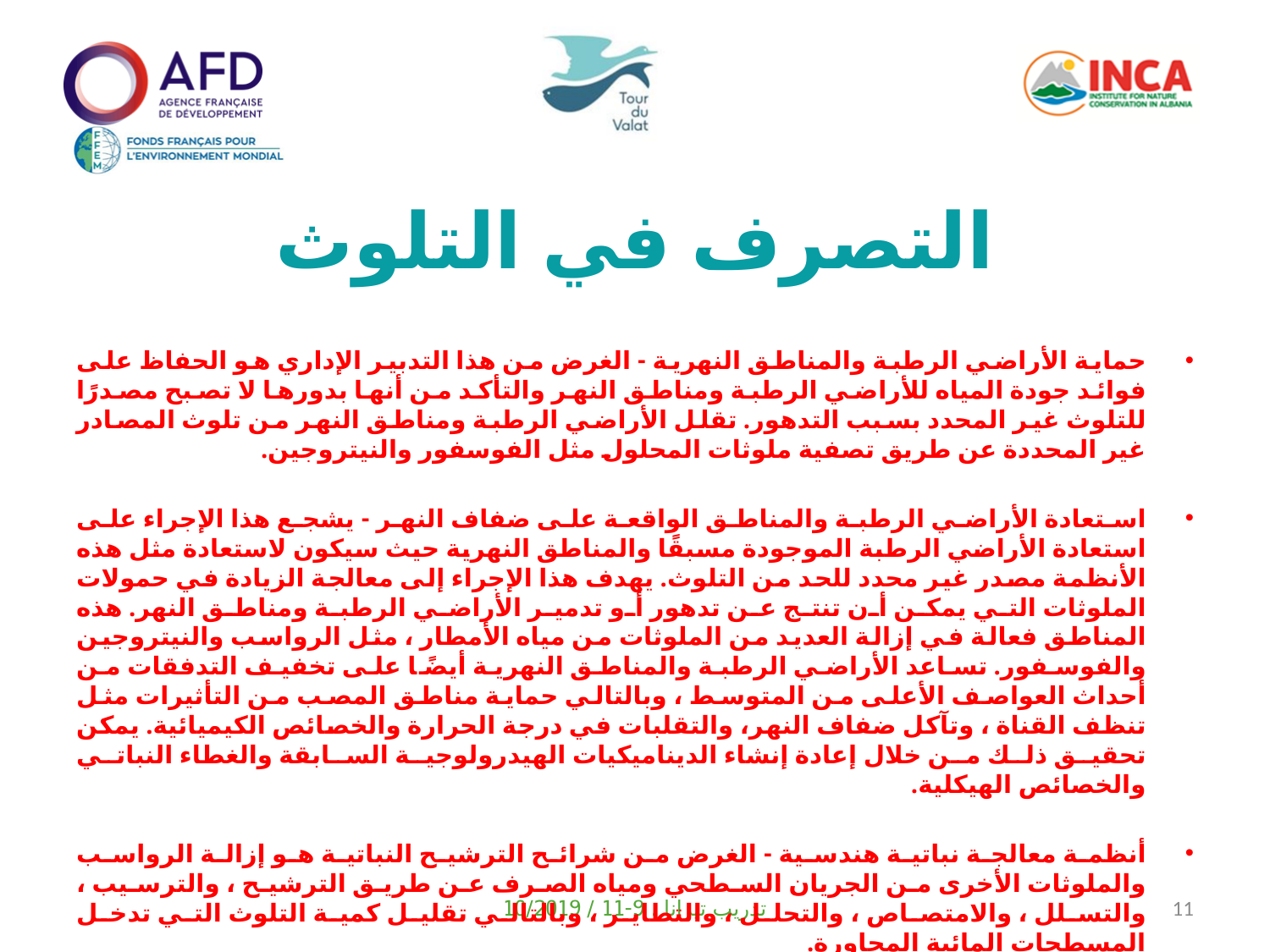

# التصرف في التلوث
حماية الأراضي الرطبة والمناطق النهرية - الغرض من هذا التدبير الإداري هو الحفاظ على فوائد جودة المياه للأراضي الرطبة ومناطق النهر والتأكد من أنها بدورها لا تصبح مصدرًا للتلوث غير المحدد بسبب التدهور. تقلل الأراضي الرطبة ومناطق النهر من تلوث المصادر غير المحددة عن طريق تصفية ملوثات المحلول مثل الفوسفور والنيتروجين.

استعادة الأراضي الرطبة والمناطق الواقعة على ضفاف النهر - يشجع هذا الإجراء على استعادة الأراضي الرطبة الموجودة مسبقًا والمناطق النهرية حيث سيكون لاستعادة مثل هذه الأنظمة مصدر غير محدد للحد من التلوث. يهدف هذا الإجراء إلى معالجة الزيادة في حمولات الملوثات التي يمكن أن تنتج عن تدهور أو تدمير الأراضي الرطبة ومناطق النهر. هذه المناطق فعالة في إزالة العديد من الملوثات من مياه الأمطار ، مثل الرواسب والنيتروجين والفوسفور. تساعد الأراضي الرطبة والمناطق النهرية أيضًا على تخفيف التدفقات من أحداث العواصف الأعلى من المتوسط ​​، وبالتالي حماية مناطق المصب من التأثيرات مثل تنظف القناة ، وتآكل ضفاف النهر، والتقلبات في درجة الحرارة والخصائص الكيميائية. يمكن تحقيق ذلك من خلال إعادة إنشاء الديناميكيات الهيدرولوجية السابقة والغطاء النباتي والخصائص الهيكلية.

أنظمة معالجة نباتية هندسية - الغرض من شرائح الترشيح النباتية هو إزالة الرواسب والملوثات الأخرى من الجريان السطحي ومياه الصرف عن طريق الترشيح ، والترسيب ، والتسلل ، والامتصاص ، والتحلل ، والتطاير ، وبالتالي تقليل كمية التلوث التي تدخل المسطحات المائية المجاورة.
تدريب تيرانا ، 9-11 / 10/2019
11